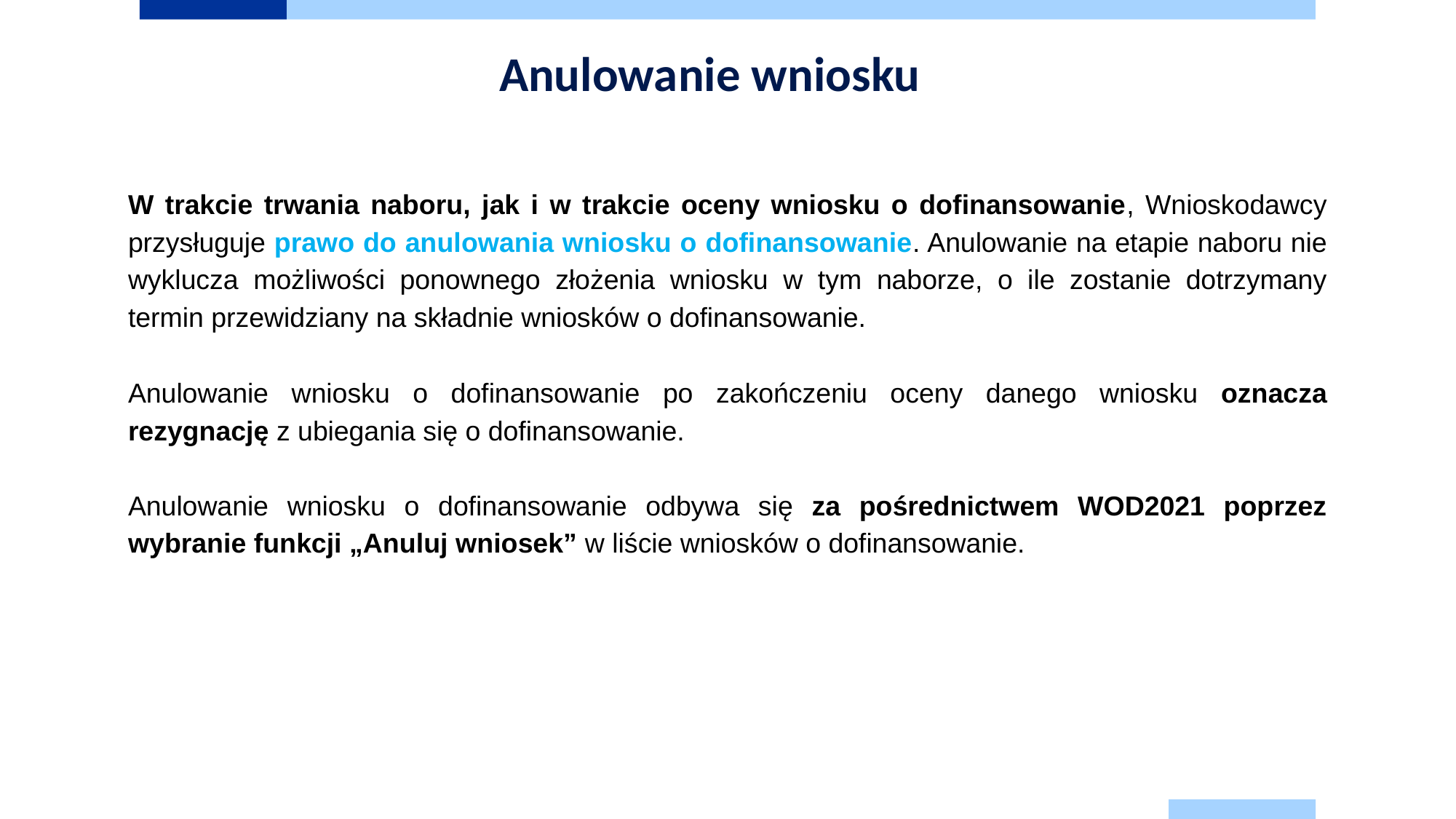

Anulowanie wniosku
W trakcie trwania naboru, jak i w trakcie oceny wniosku o dofinansowanie, Wnioskodawcy przysługuje prawo do anulowania wniosku o dofinansowanie. Anulowanie na etapie naboru nie wyklucza możliwości ponownego złożenia wniosku w tym naborze, o ile zostanie dotrzymany termin przewidziany na składnie wniosków o dofinansowanie.

Anulowanie wniosku o dofinansowanie po zakończeniu oceny danego wniosku oznacza rezygnację z ubiegania się o dofinansowanie.

Anulowanie wniosku o dofinansowanie odbywa się za pośrednictwem WOD2021 poprzez wybranie funkcji „Anuluj wniosek” w liście wniosków o dofinansowanie.